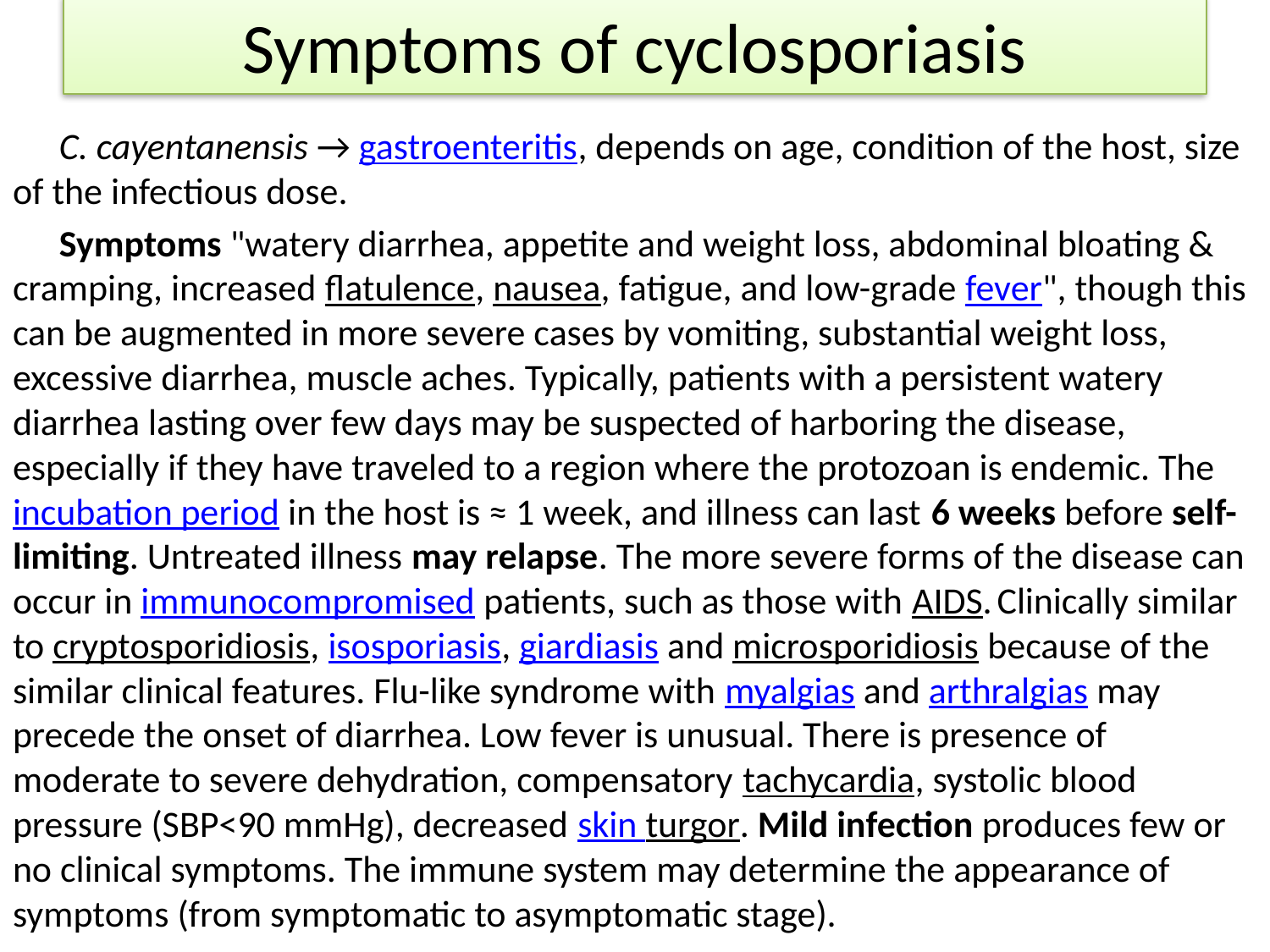

# Symptoms of cyclosporiasis
C. cayentanensis → gastroenteritis, depends on age, condition of the host, size of the infectious dose.
Symptoms "watery diarrhea, appetite and weight loss, abdominal bloating & cramping, increased flatulence, nausea, fatigue, and low-grade fever", though this can be augmented in more severe cases by vomiting, substantial weight loss, excessive diarrhea, muscle aches. Typically, patients with a persistent watery diarrhea lasting over few days may be suspected of harboring the disease, especially if they have traveled to a region where the protozoan is endemic. The incubation period in the host is ≈ 1 week, and illness can last 6 weeks before self-limiting. Untreated illness may relapse. The more severe forms of the disease can occur in immunocompromised patients, such as those with AIDS. Clinically similar to cryptosporidiosis, isosporiasis, giardiasis and microsporidiosis because of the similar clinical features. Flu-like syndrome with myalgias and arthralgias may precede the onset of diarrhea. Low fever is unusual. There is presence of moderate to severe dehydration, compensatory tachycardia, systolic blood pressure (SBP<90 mmHg), decreased skin turgor. Mild infection produces few or no clinical symptoms. The immune system may determine the appearance of symptoms (from symptomatic to asymptomatic stage).